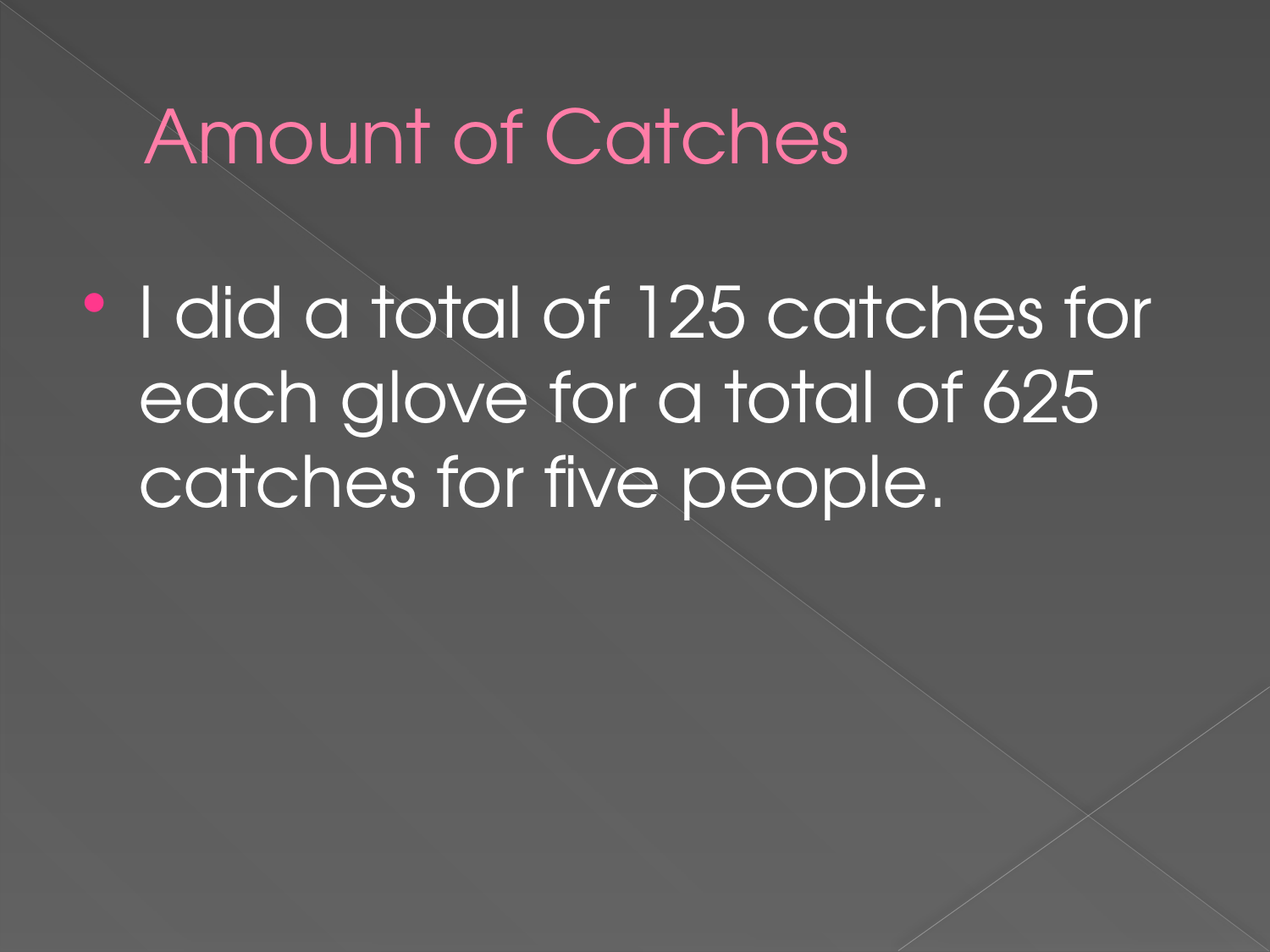

# Amount of Catches
I did a total of 125 catches for each glove for a total of 625 catches for five people.